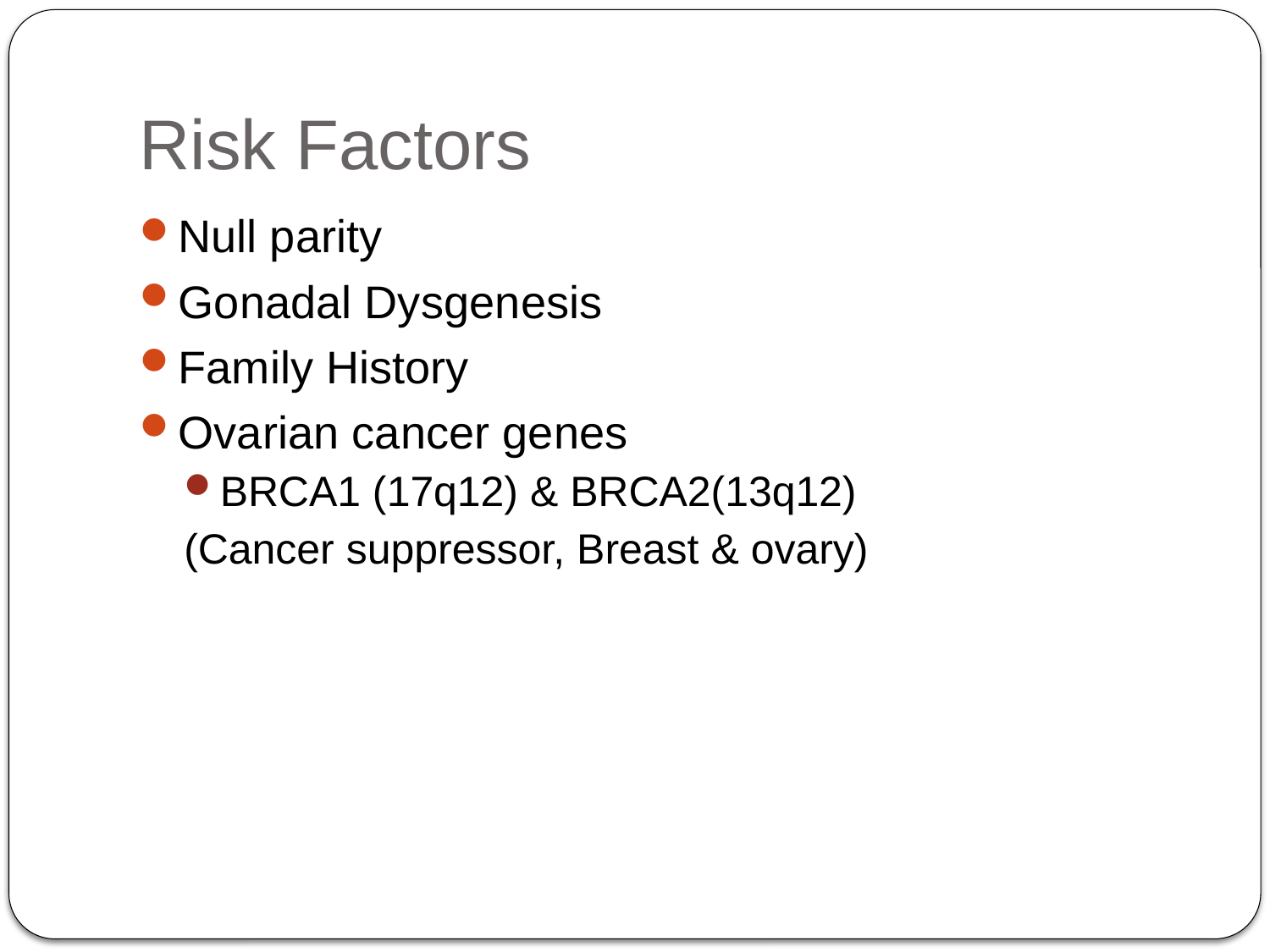

# Risk Factors
Null parity
Gonadal Dysgenesis
Family History
Ovarian cancer genes
BRCA1 (17q12) & BRCA2(13q12)
(Cancer suppressor, Breast & ovary)